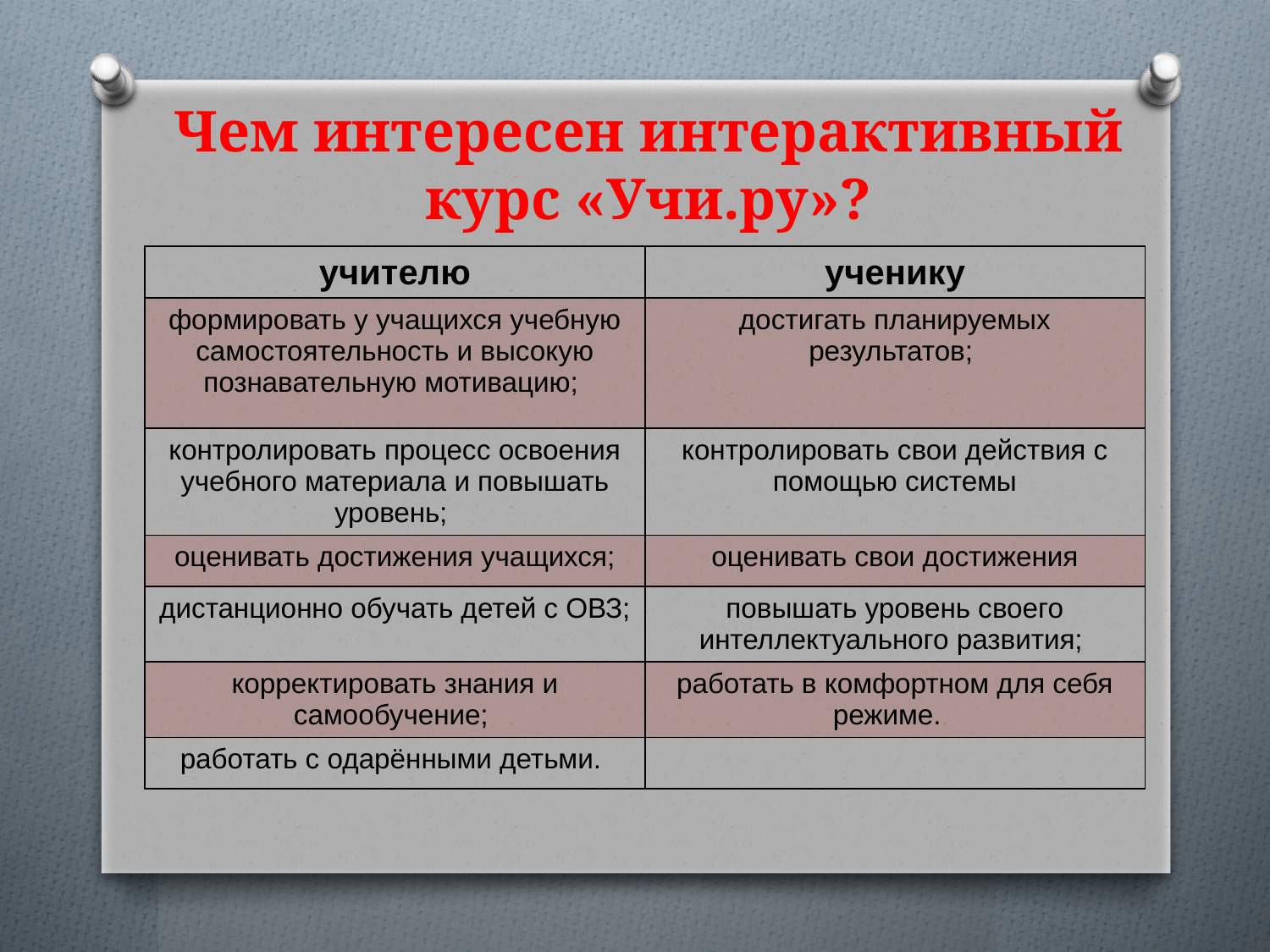

# Чем интересен интерактивный курс «Учи.ру»?
| учителю | ученику |
| --- | --- |
| формировать у учащихся учебную самостоятельность и высокую познавательную мотивацию; | достигать планируемых результатов; |
| контролировать процесс освоения учебного материала и повышать уровень; | контролировать свои действия с помощью системы |
| оценивать достижения учащихся; | оценивать свои достижения |
| дистанционно обучать детей с ОВЗ; | повышать уровень своего интеллектуального развития; |
| корректировать знания и самообучение; | работать в комфортном для себя режиме. |
| работать с одарёнными детьми. |  |